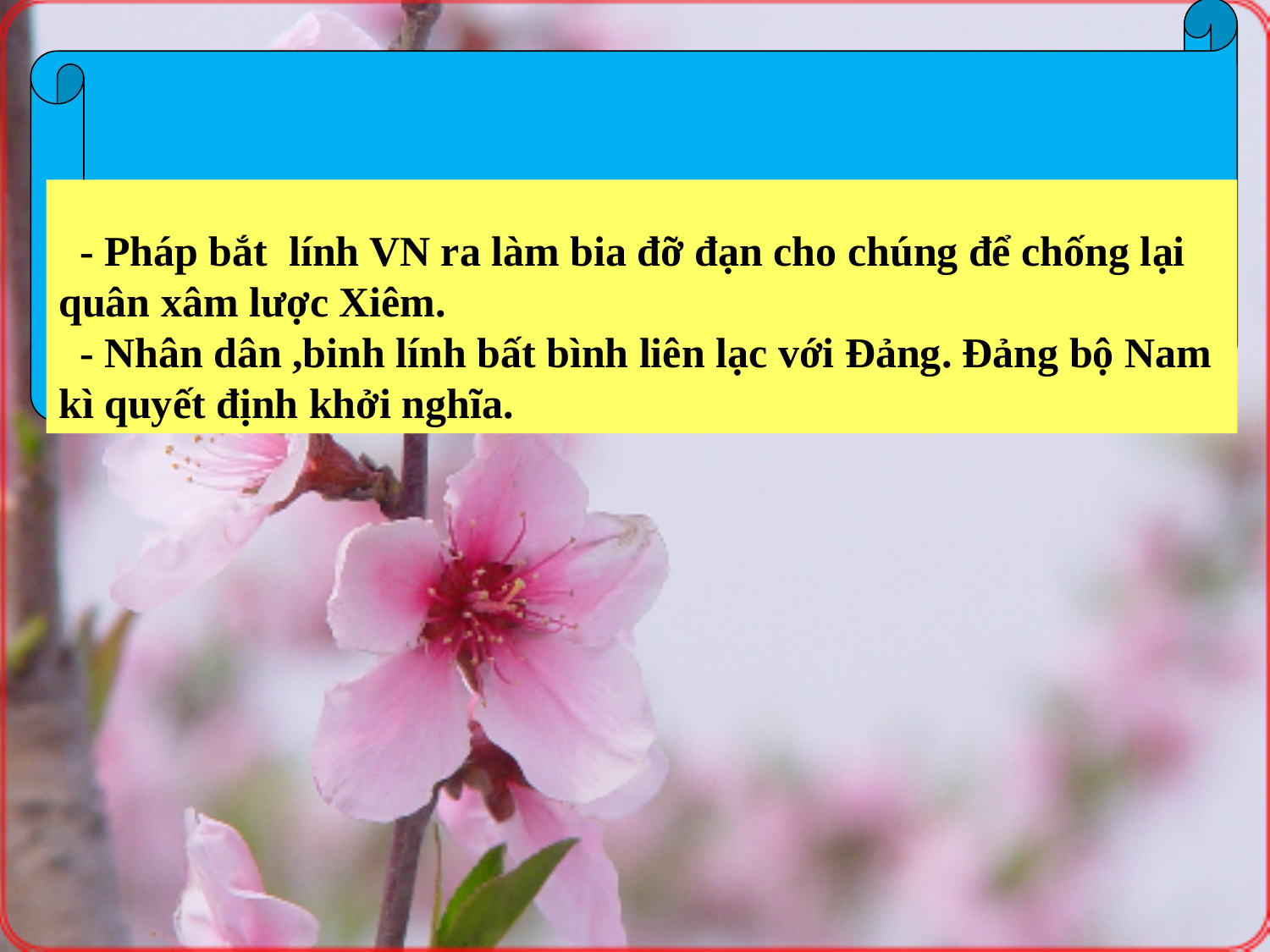

- Pháp bắt  lính VN ra làm bia đỡ đạn cho chúng để chống lại quân xâm lược Xiêm.
  - Nhân dân ,binh lính bất bình liên lạc với Đảng. Đảng bộ Nam kì quyết định khởi nghĩa.